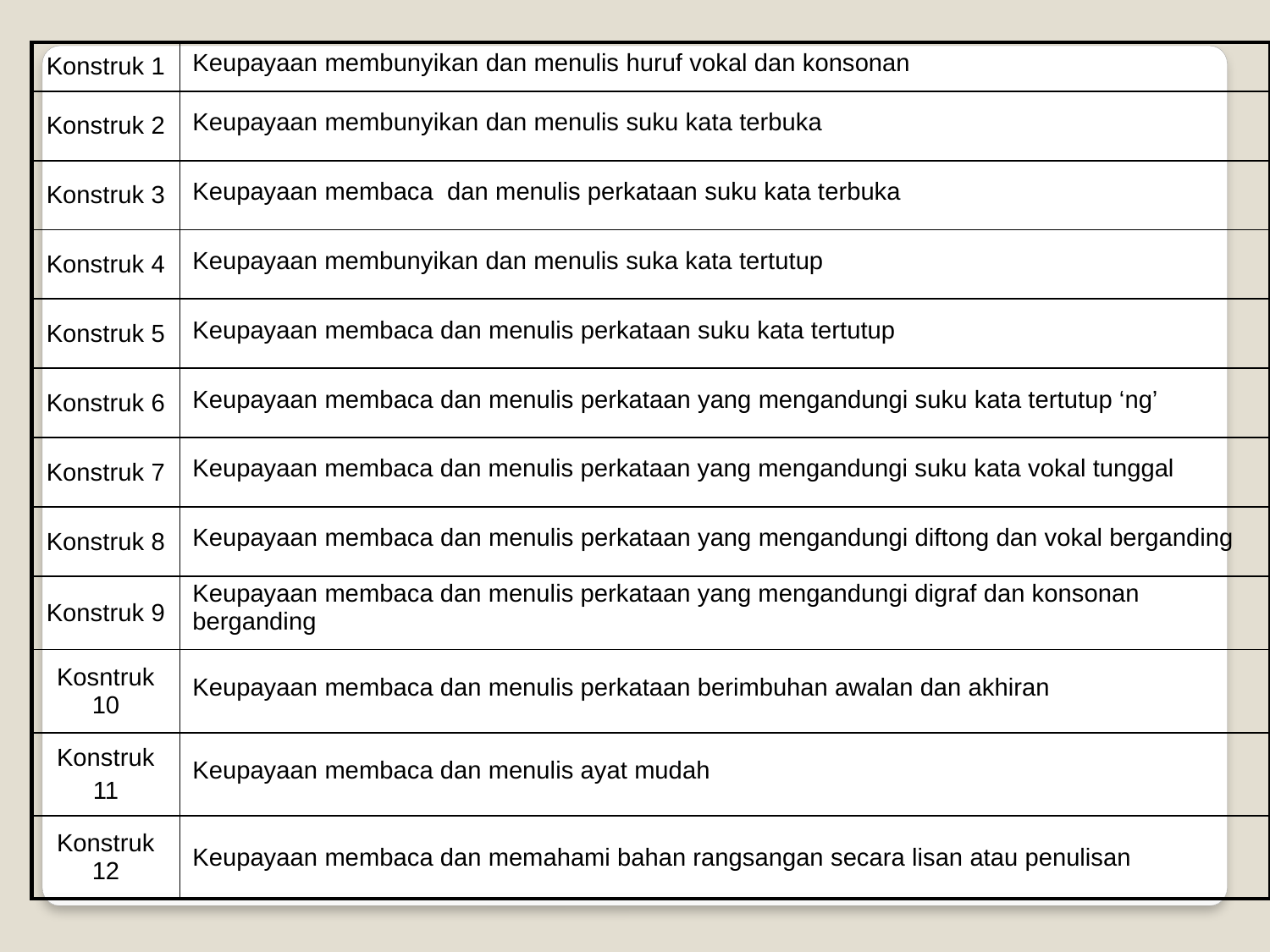

| Konstruk 1 | Keupayaan membunyikan dan menulis huruf vokal dan konsonan |
| --- | --- |
| Konstruk 2 | Keupayaan membunyikan dan menulis suku kata terbuka |
| Konstruk 3 | Keupayaan membaca dan menulis perkataan suku kata terbuka |
| Konstruk 4 | Keupayaan membunyikan dan menulis suka kata tertutup |
| Konstruk 5 | Keupayaan membaca dan menulis perkataan suku kata tertutup |
| Konstruk 6 | Keupayaan membaca dan menulis perkataan yang mengandungi suku kata tertutup ‘ng’ |
| Konstruk 7 | Keupayaan membaca dan menulis perkataan yang mengandungi suku kata vokal tunggal |
| Konstruk 8 | Keupayaan membaca dan menulis perkataan yang mengandungi diftong dan vokal berganding |
| Konstruk 9 | Keupayaan membaca dan menulis perkataan yang mengandungi digraf dan konsonan berganding |
| Kosntruk 10 | Keupayaan membaca dan menulis perkataan berimbuhan awalan dan akhiran |
| Konstruk 11 | Keupayaan membaca dan menulis ayat mudah |
| Konstruk 12 | Keupayaan membaca dan memahami bahan rangsangan secara lisan atau penulisan |